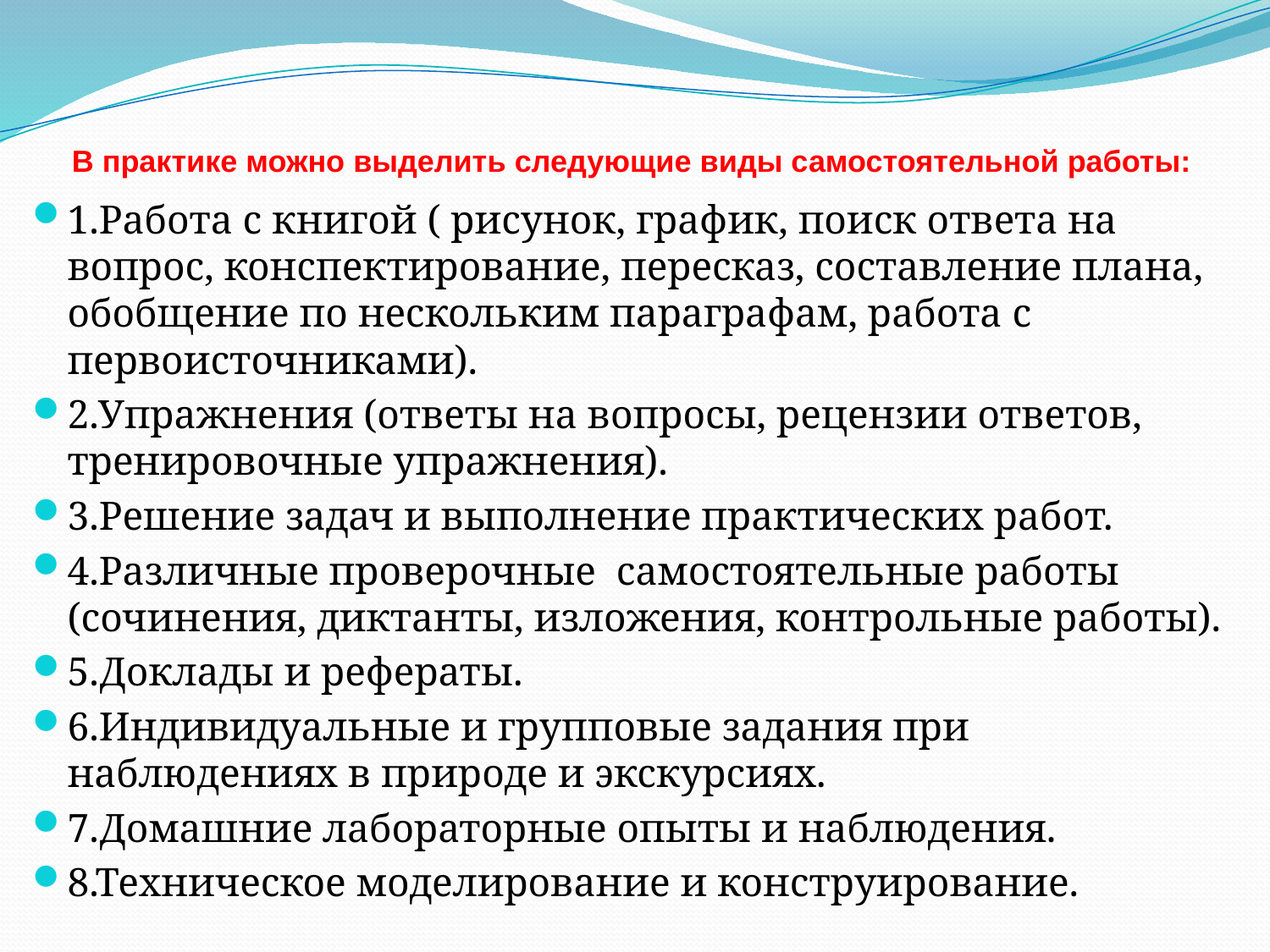

# В практике можно выделить следующие виды самостоятельной работы:
1.Работа с книгой ( рисунок, график, поиск ответа на вопрос, конспектирование, пересказ, составление плана, обобщение по нескольким параграфам, работа с первоисточниками).
2.Упражнения (ответы на вопросы, рецензии ответов, тренировочные упражнения).
3.Решение задач и выполнение практических работ.
4.Различные проверочные  самостоятельные работы (сочинения, диктанты, изложения, контрольные работы).
5.Доклады и рефераты.
6.Индивидуальные и групповые задания при наблюдениях в природе и экскурсиях.
7.Домашние лабораторные опыты и наблюдения.
8.Техническое моделирование и конструирование.